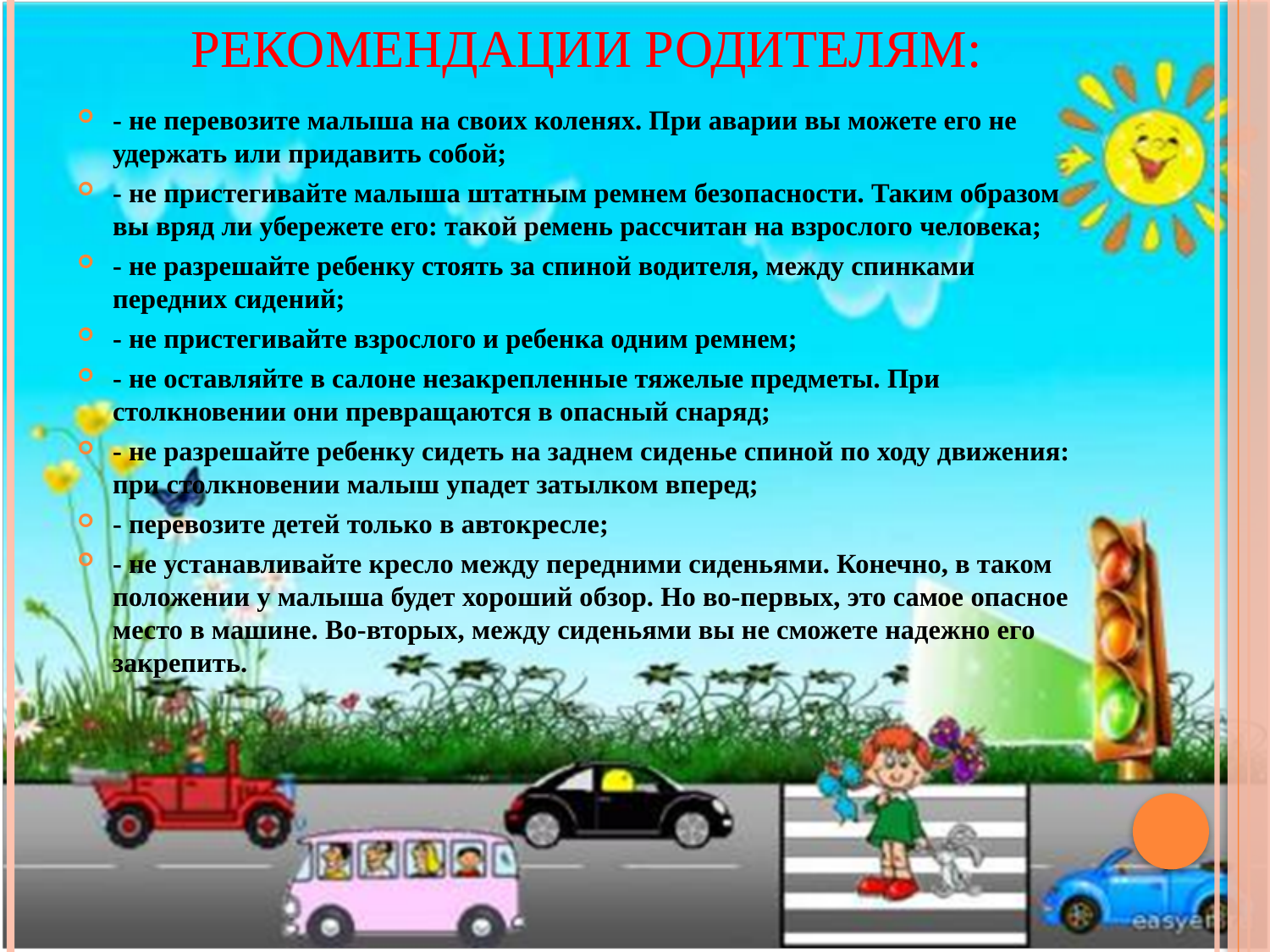

# Рекомендации родителям:
- не перевозите малыша на своих коленях. При аварии вы можете его не удержать или придавить собой;
- не пристегивайте малыша штатным ремнем безопасности. Таким образом вы вряд ли убережете его: такой ремень рассчитан на взрослого человека;
- не разрешайте ребенку стоять за спиной водителя, между спинками передних сидений;
- не пристегивайте взрослого и ребенка одним ремнем;
- не оставляйте в салоне незакрепленные тяжелые предметы. При столкновении они превращаются в опасный снаряд;
- не разрешайте ребенку сидеть на заднем сиденье спиной по ходу движения: при столкновении малыш упадет затылком вперед;
- перевозите детей только в автокресле;
- не устанавливайте кресло между передними сиденьями. Конечно, в таком положении у малыша будет хороший обзор. Но во-первых, это самое опасное место в машине. Во-вторых, между сиденьями вы не сможете надежно его закрепить.